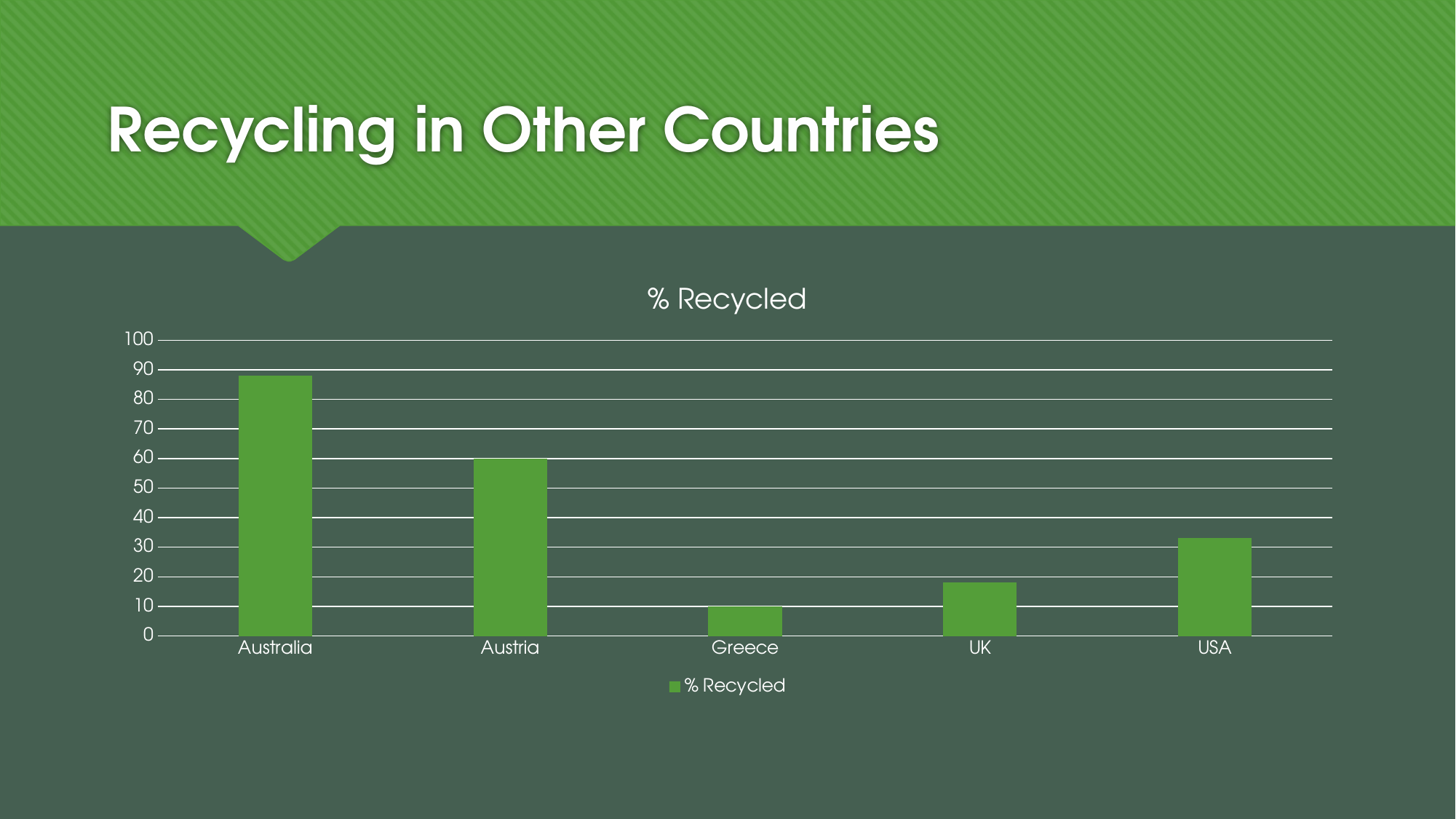

# Recycling in Other Countries

### Chart:

| Category | % Recycled |
|---|---|
| Australia | 88.0 |
| Austria | 60.0 |
| Greece | 10.0 |
| UK | 18.0 |
| USA | 33.0 |